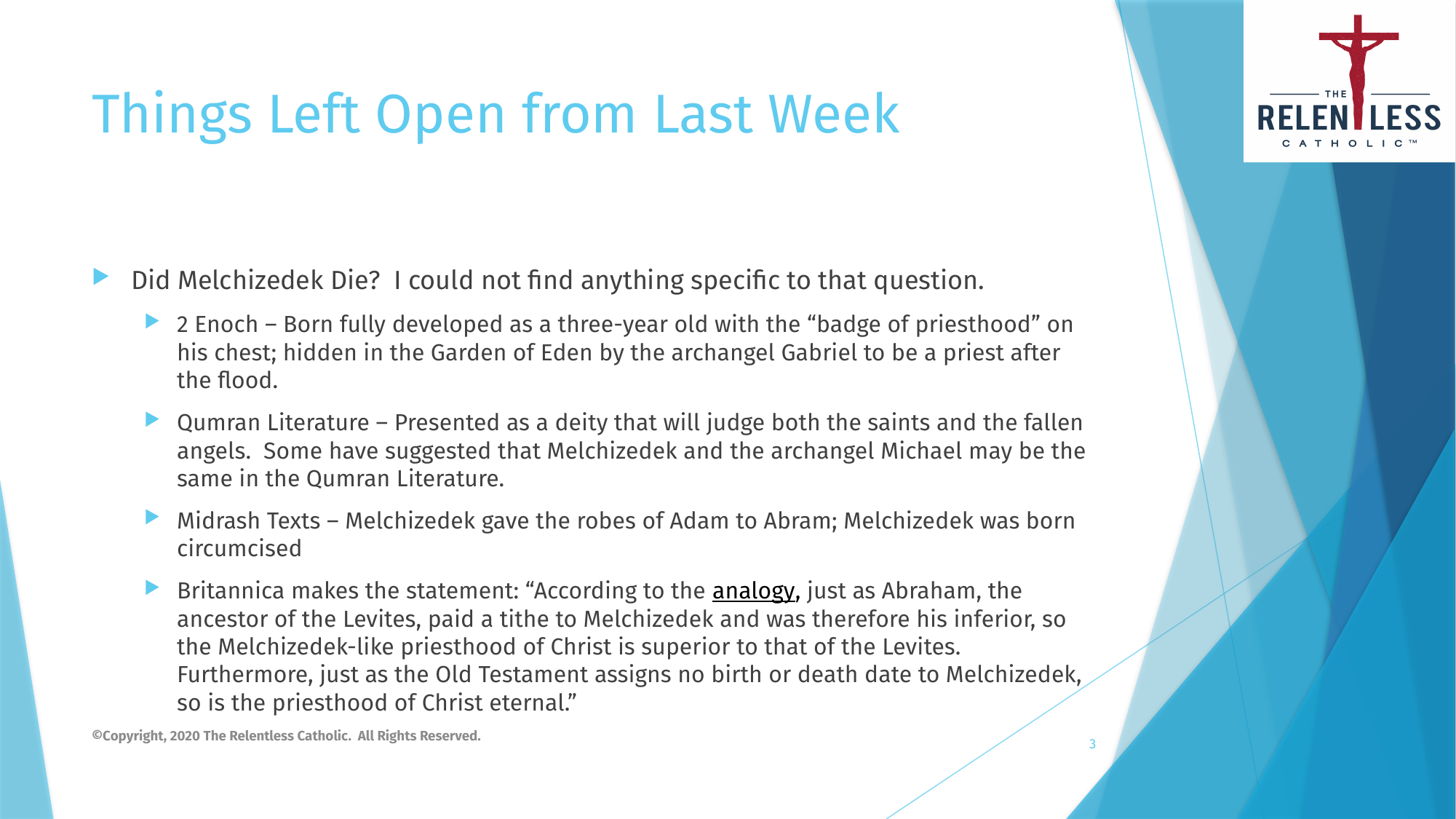

# Things Left Open from Last Week
Did Melchizedek Die?  I could not find anything specific to that question.
2 Enoch – Born fully developed as a three-year old with the “badge of priesthood” on his chest; hidden in the Garden of Eden by the archangel Gabriel to be a priest after the flood.
Qumran Literature – Presented as a deity that will judge both the saints and the fallen angels.  Some have suggested that Melchizedek and the archangel Michael may be the same in the Qumran Literature.
Midrash Texts – Melchizedek gave the robes of Adam to Abram; Melchizedek was born circumcised
Britannica makes the statement: “According to the analogy, just as Abraham, the ancestor of the Levites, paid a tithe to Melchizedek and was therefore his inferior, so the Melchizedek-like priesthood of Christ is superior to that of the Levites. Furthermore, just as the Old Testament assigns no birth or death date to Melchizedek, so is the priesthood of Christ eternal.”

©Copyright, 2020 The Relentless Catholic.  All Rights Reserved.

3